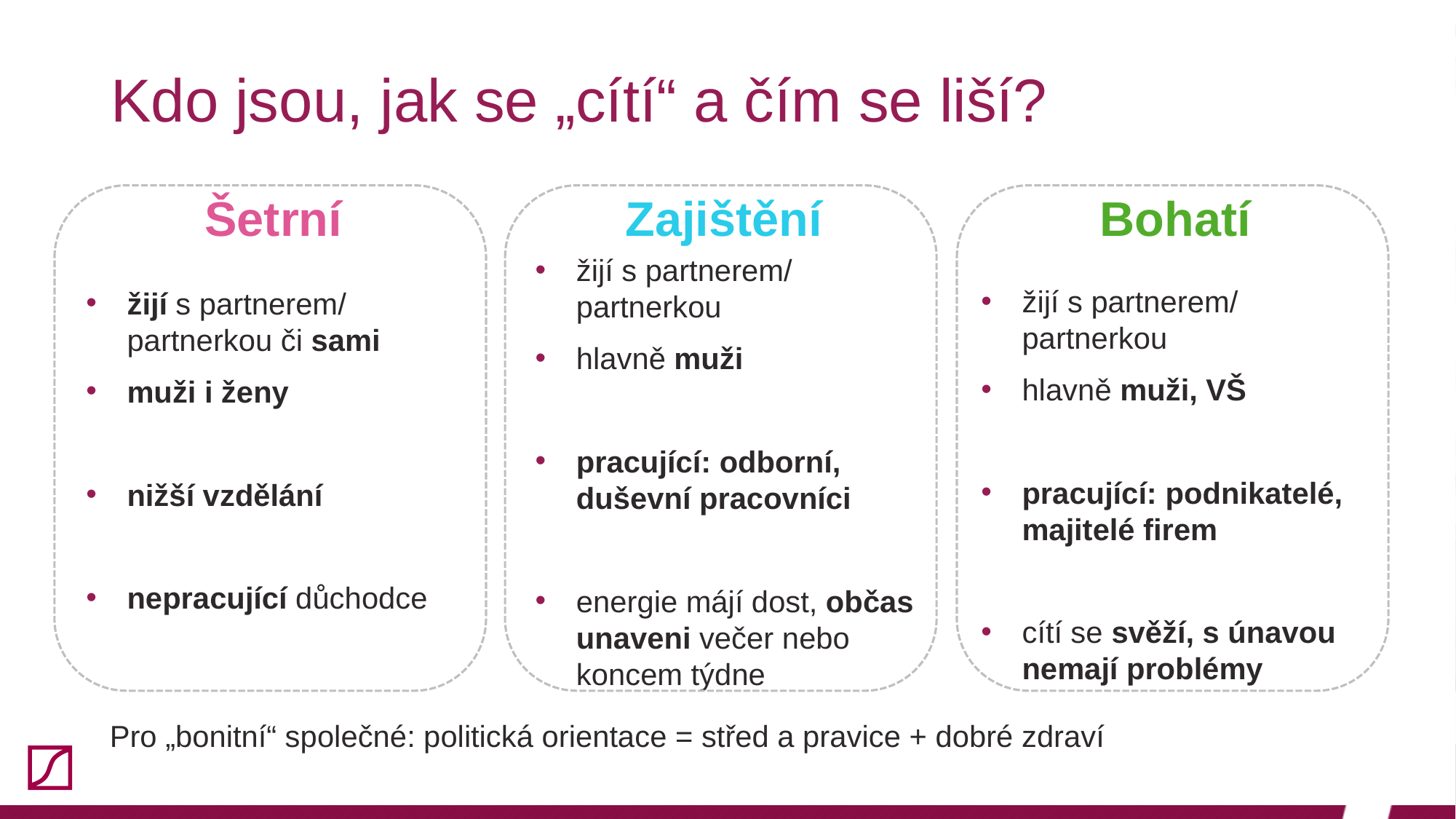

# Kdo jsou, jak se „cítí“ a čím se liší?
Šetrní
Zajištění
Bohatí

žijí s partnerem/ partnerkou
hlavně muži

pracující: odborní, duševní pracovníci

energie májí dost, občas unaveni večer nebo
koncem týdne

žijí s partnerem/ partnerkou
hlavně muži, VŠ

pracující: podnikatelé, majitelé firem

cítí se svěží, s únavou nemají problémy

žijí s partnerem/ partnerkou či sami
muži i ženy

nižší vzdělání

nepracující důchodce

Pro „bonitní“ společné: politická orientace = střed a pravice + dobré zdraví